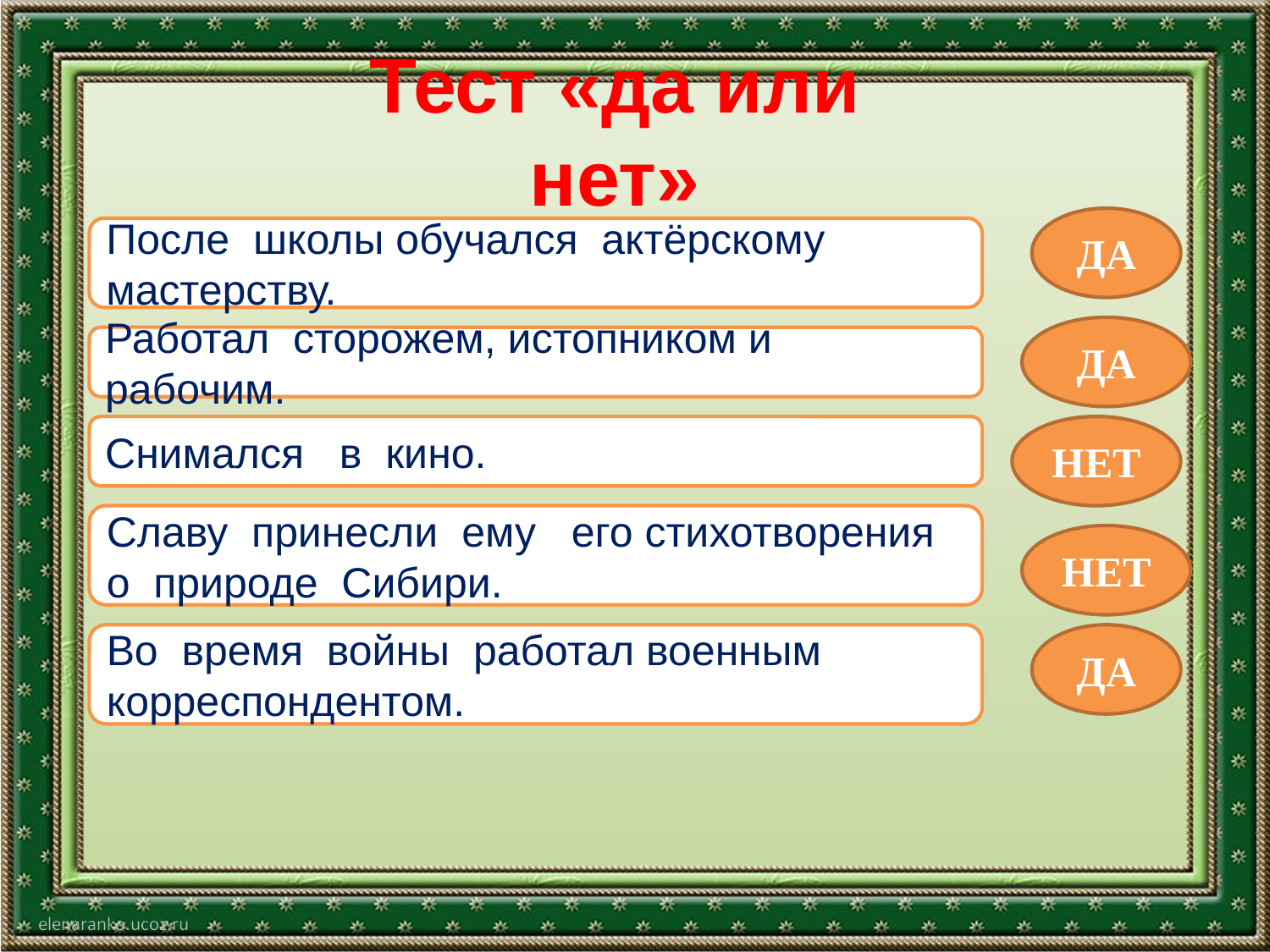

# Тест «да или нет»
ДА
После  школы обучался  актёрскому  мастерству.
ДА

Работал  сторожем, истопником и  рабочим.
Снимался   в  кино.
НЕТ
Славу  принесли  ему   его стихотворения  о  природе  Сибири.
НЕТ
Во  время  войны  работал военным  корреспондентом.
ДА